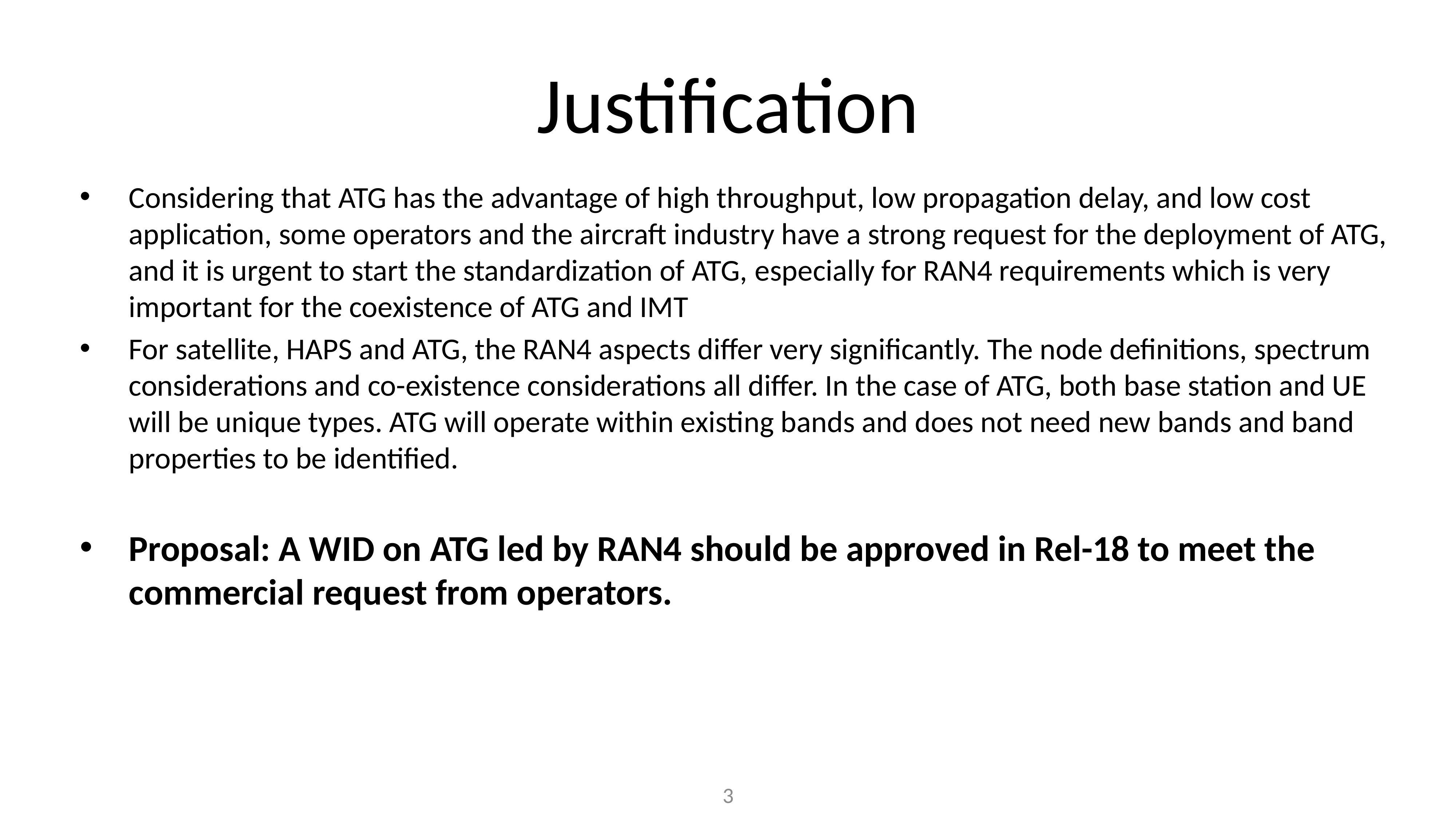

# Justification

Considering that ATG has the advantage of high throughput, low propagation delay, and low cost application, some operators and the aircraft industry have a strong request for the deployment of ATG, and it is urgent to start the standardization of ATG, especially for RAN4 requirements which is very important for the coexistence of ATG and IMT
For satellite, HAPS and ATG, the RAN4 aspects differ very significantly. The node definitions, spectrum considerations and co-existence considerations all differ. In the case of ATG, both base station and UE will be unique types. ATG will operate within existing bands and does not need new bands and band properties to be identified.

Proposal: A WID on ATG led by RAN4 should be approved in Rel-18 to meet the commercial request from operators.

3